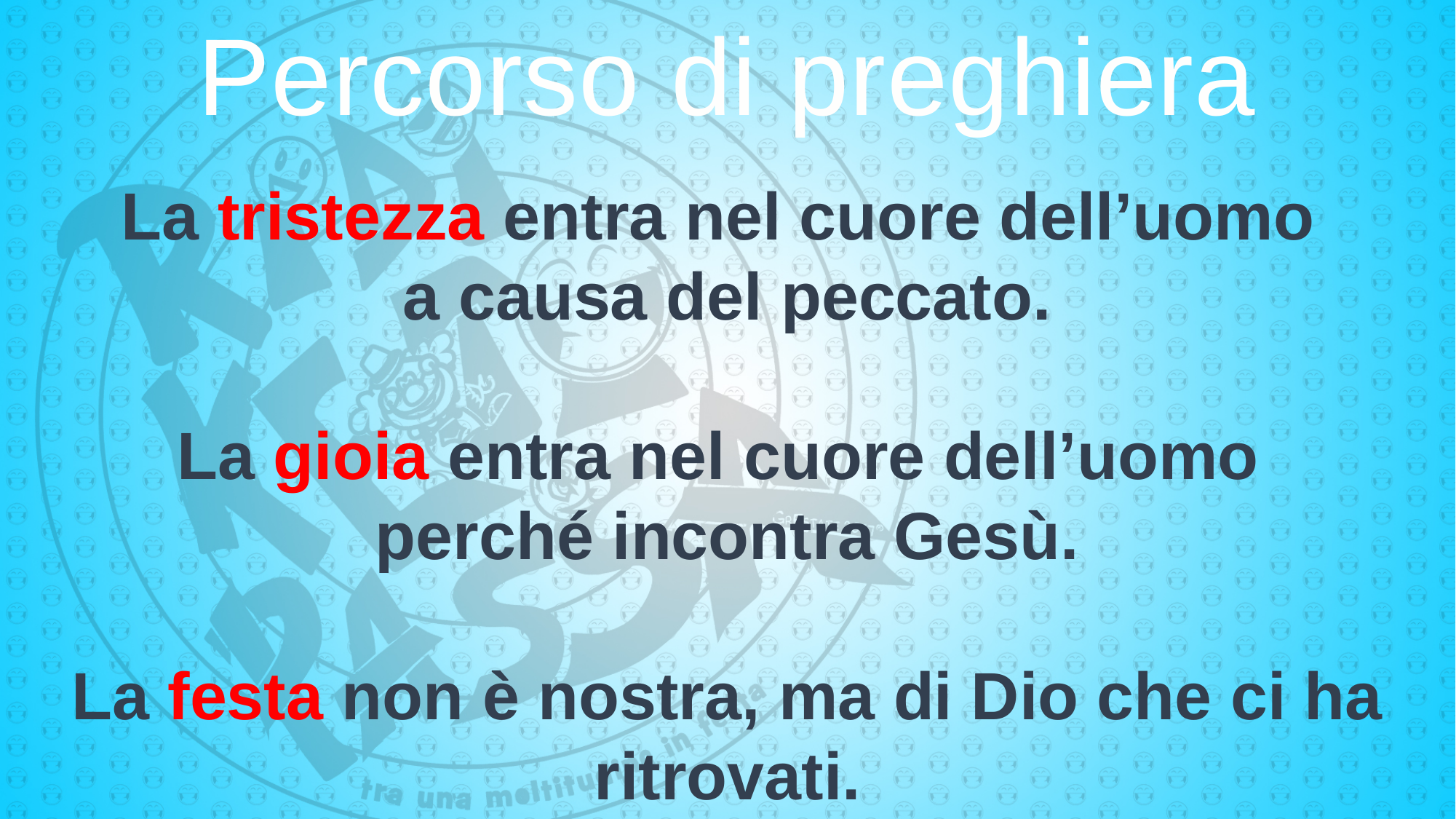

Percorso di preghiera
La tristezza entra nel cuore dell’uomo
a causa del peccato.

La gioia entra nel cuore dell’uomo
perché incontra Gesù.

La festa non è nostra, ma di Dio che ci ha ritrovati.